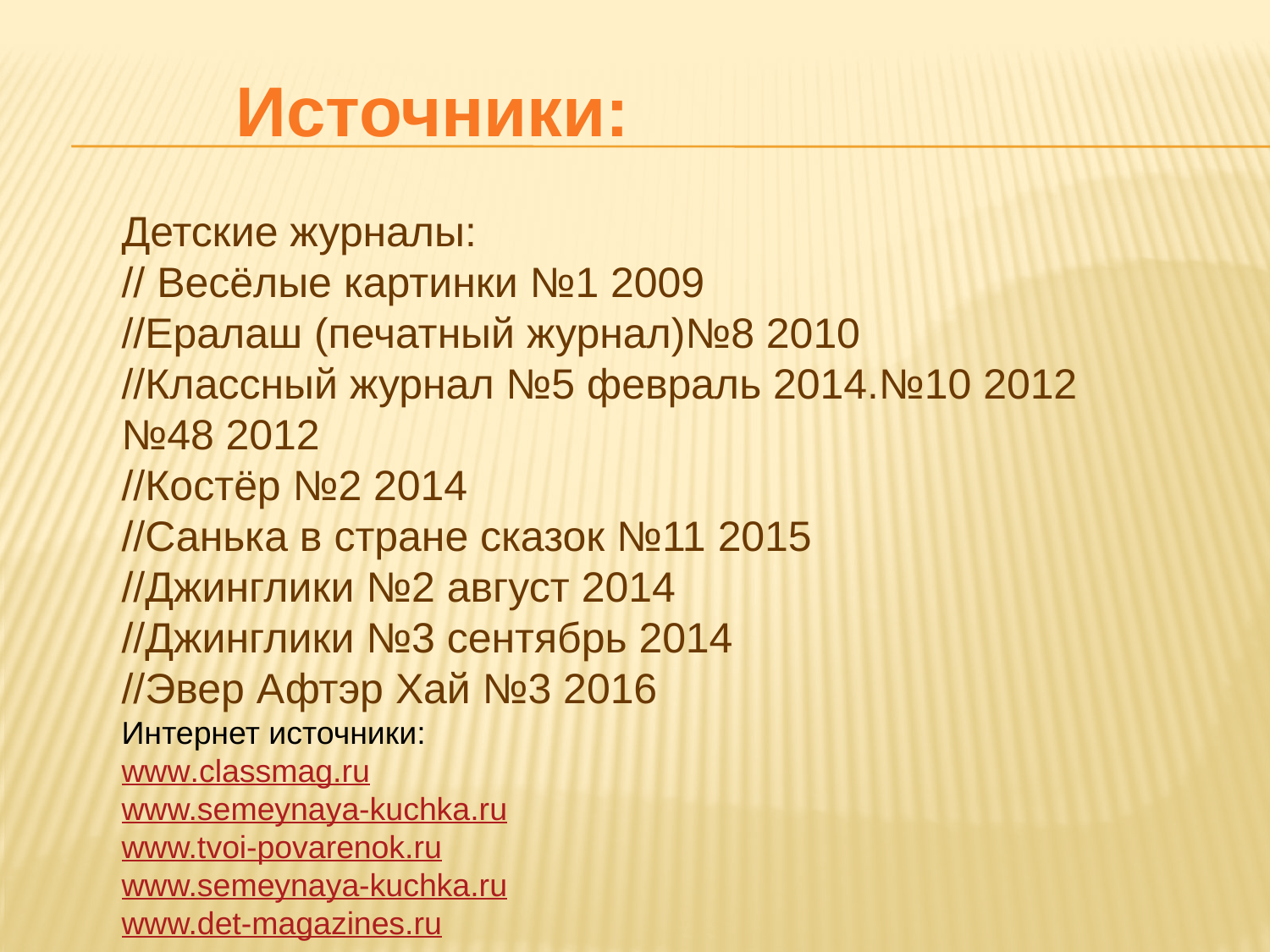

Источники:
#
Детские журналы:
// Весёлые картинки №1 2009
//Ералаш (печатный журнал)№8 2010
//Классный журнал №5 февраль 2014.№10 2012
№48 2012
//Костёр №2 2014
//Санька в стране сказок №11 2015
//Джинглики №2 август 2014
//Джинглики №3 сентябрь 2014
//Эвер Афтэр Хай №3 2016
Интернет источники:
www.classmag.ru
www.semeynaya-kuchka.ru
www.tvoi-povarenok.ru
www.semeynaya-kuchka.ru
www.det-magazines.ru